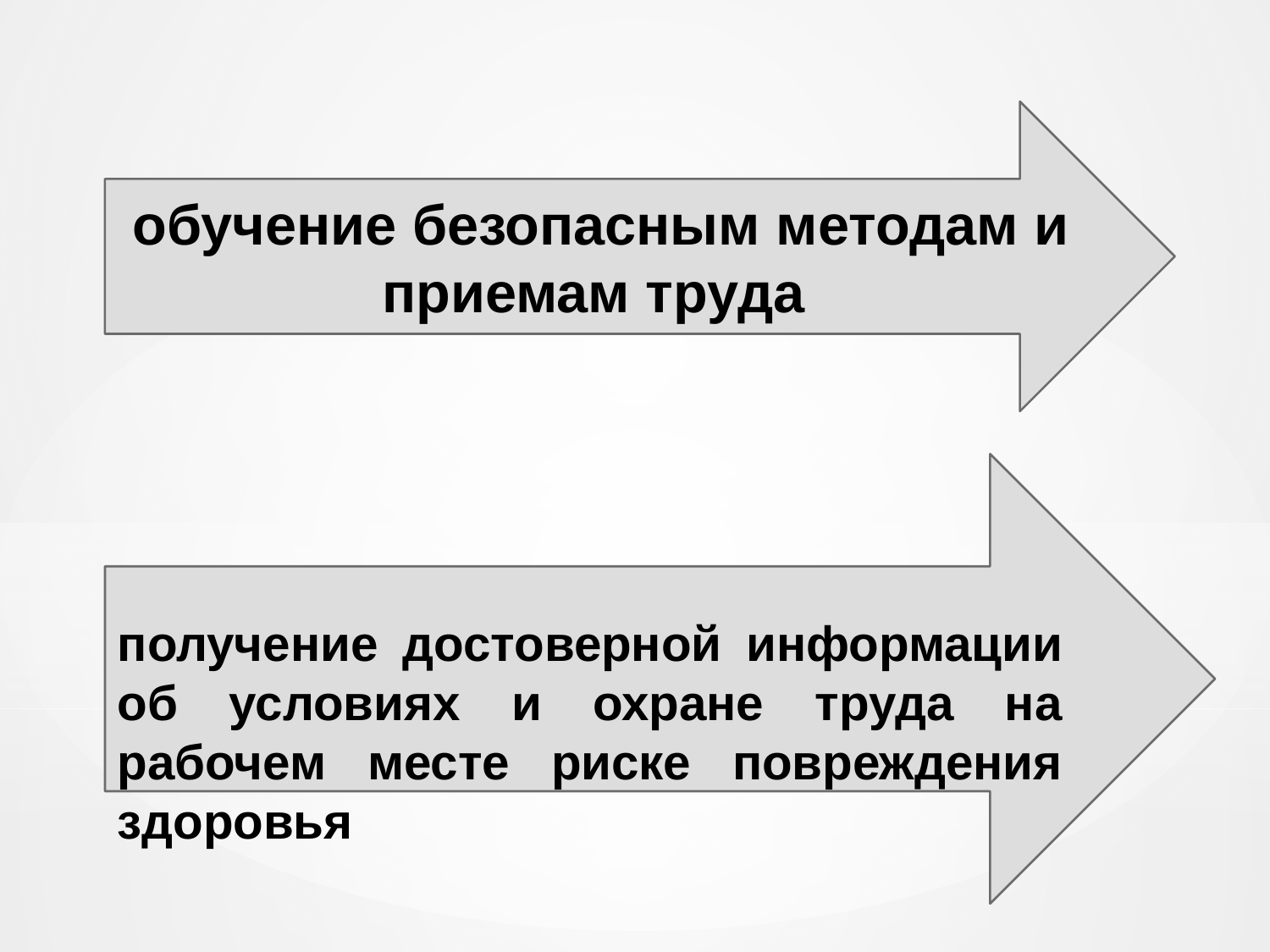

обучение безопасным методам и приемам труда

получение достоверной информации об условиях и охране труда на рабочем месте риске повреждения здоровья